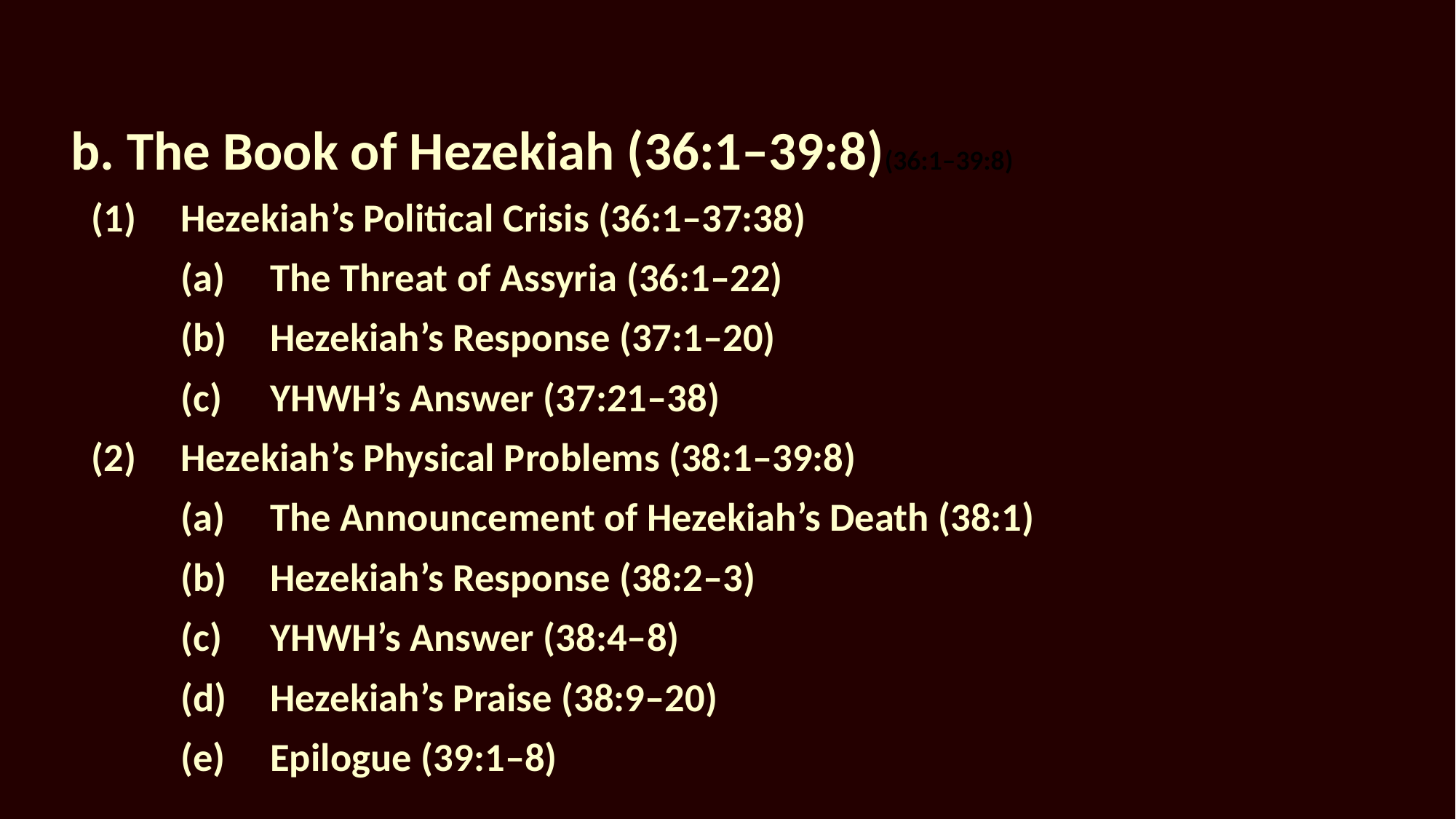

# b. The Book of Hezekiah (36:1–39:8)(36:1–39:8)
(1)	Hezekiah’s Political Crisis (36:1–37:38)
			(a)	The Threat of Assyria (36:1–22)
			(b)	Hezekiah’s Response (37:1–20)
			(c)	YHWH’s Answer (37:21–38)
(2)	Hezekiah’s Physical Problems (38:1–39:8)
			(a)	The Announcement of Hezekiah’s Death (38:1)
			(b)	Hezekiah’s Response (38:2–3)
			(c)	YHWH’s Answer (38:4–8)
			(d)	Hezekiah’s Praise (38:9–20)
			(e)	Epilogue (39:1–8)